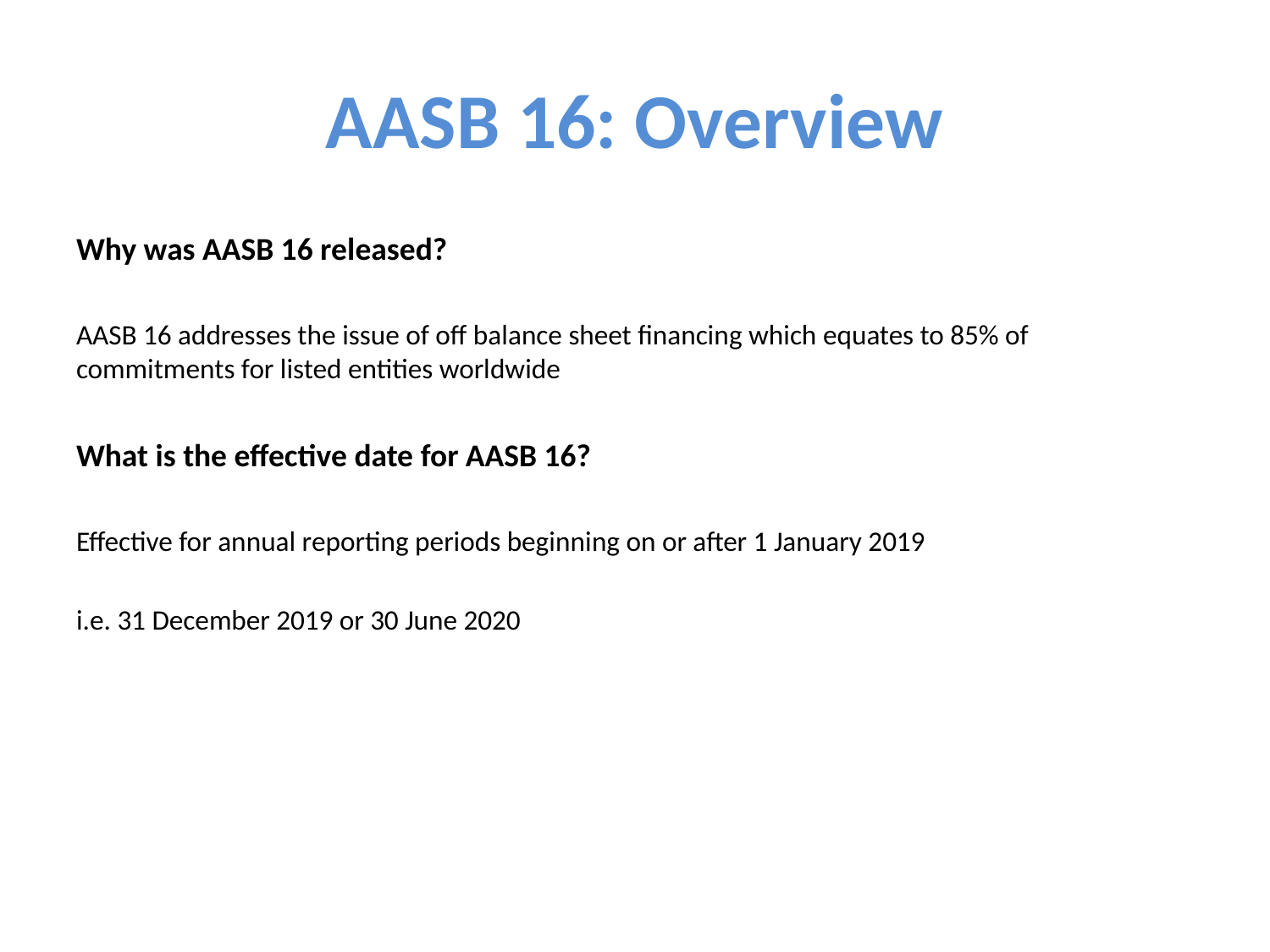

# AASB 16: Overview
Why was AASB 16 released?

AASB 16 addresses the issue of off balance sheet financing which equates to 85% of commitments for listed entities worldwide

What is the effective date for AASB 16?

Effective for annual reporting periods beginning on or after 1 January 2019

i.e. 31 December 2019 or 30 June 2020